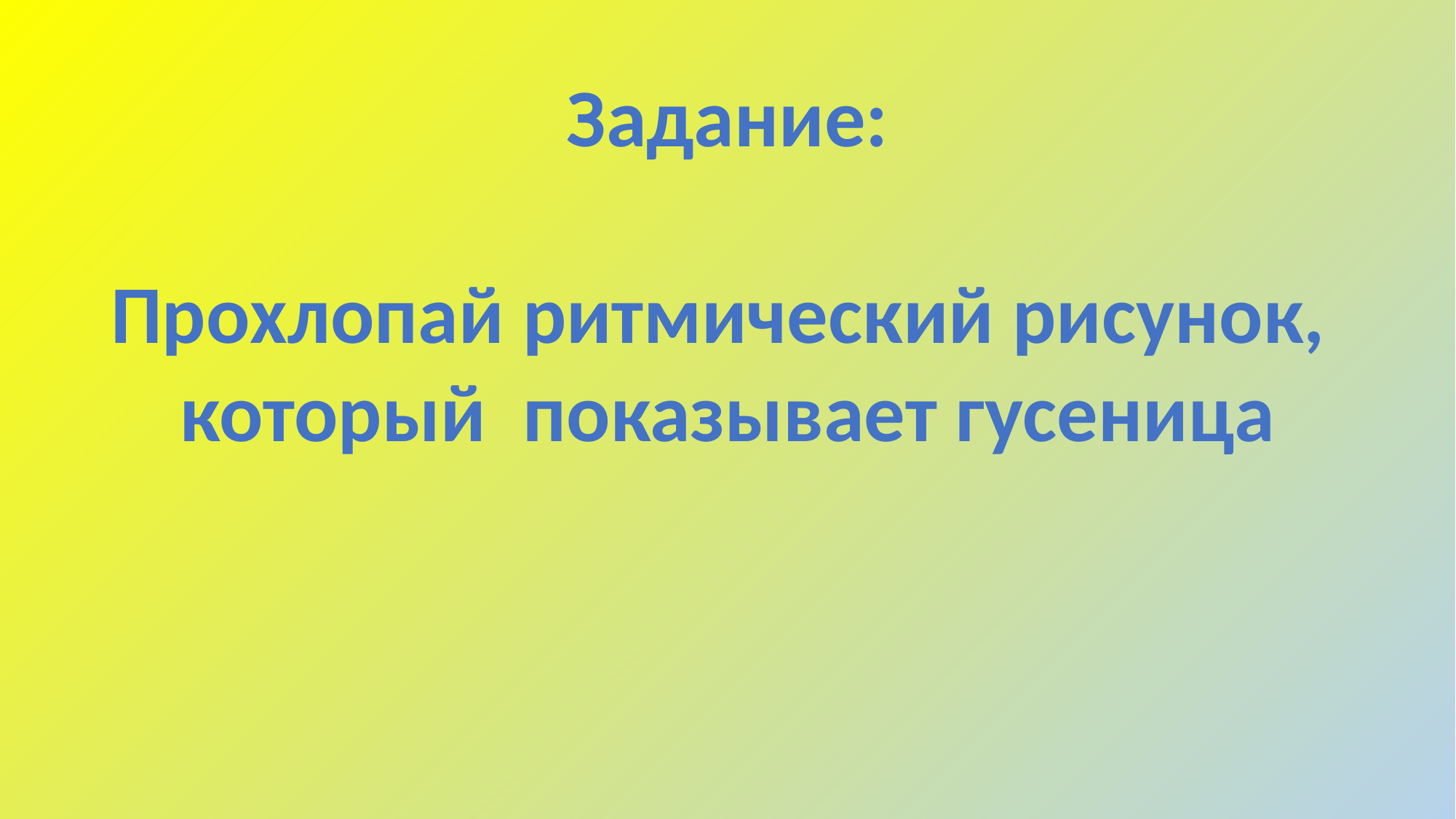

Задание:

Прохлопай ритмический рисунок,
который  показывает гусеница